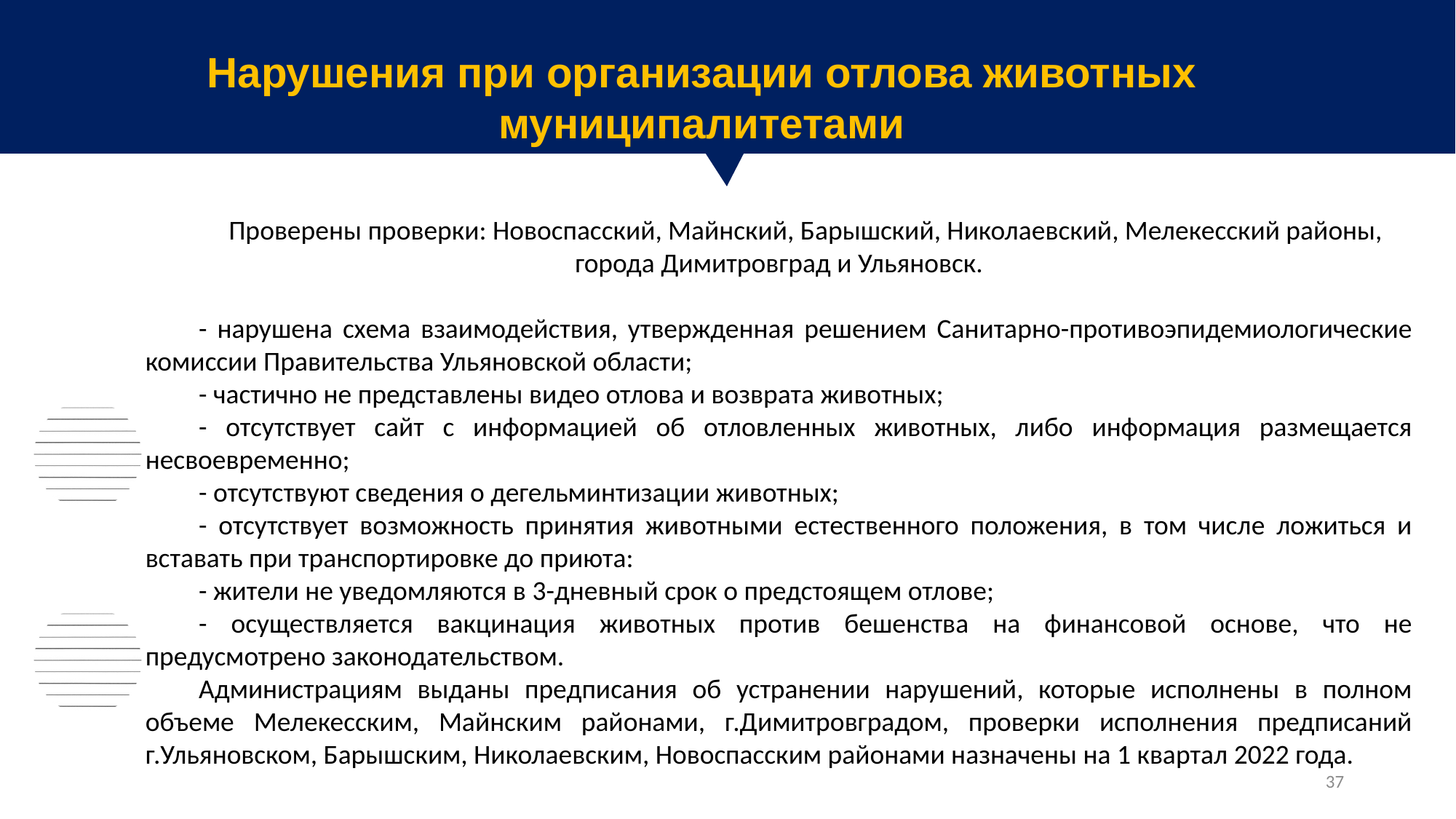

Нарушения при организации отлова животных муниципалитетами

Проверены проверки: Новоспасский, Майнский, Барышский, Николаевский, Мелекесский районы, города Димитровград и Ульяновск.

- нарушена схема взаимодействия, утвержденная решением Санитарно-противоэпидемиологические комиссии Правительства Ульяновской области;
- частично не представлены видео отлова и возврата животных;
- отсутствует сайт с информацией об отловленных животных, либо информация размещается несвоевременно;
- отсутствуют сведения о дегельминтизации животных;
- отсутствует возможность принятия животными естественного положения, в том числе ложиться и вставать при транспортировке до приюта:
- жители не уведомляются в 3-дневный срок о предстоящем отлове;
- осуществляется вакцинация животных против бешенства на финансовой основе, что не предусмотрено законодательством.
Администрациям выданы предписания об устранении нарушений, которые исполнены в полном объеме Мелекесским, Майнским районами, г.Димитровградом, проверки исполнения предписаний г.Ульяновском, Барышским, Николаевским, Новоспасским районами назначены на 1 квартал 2022 года.

37